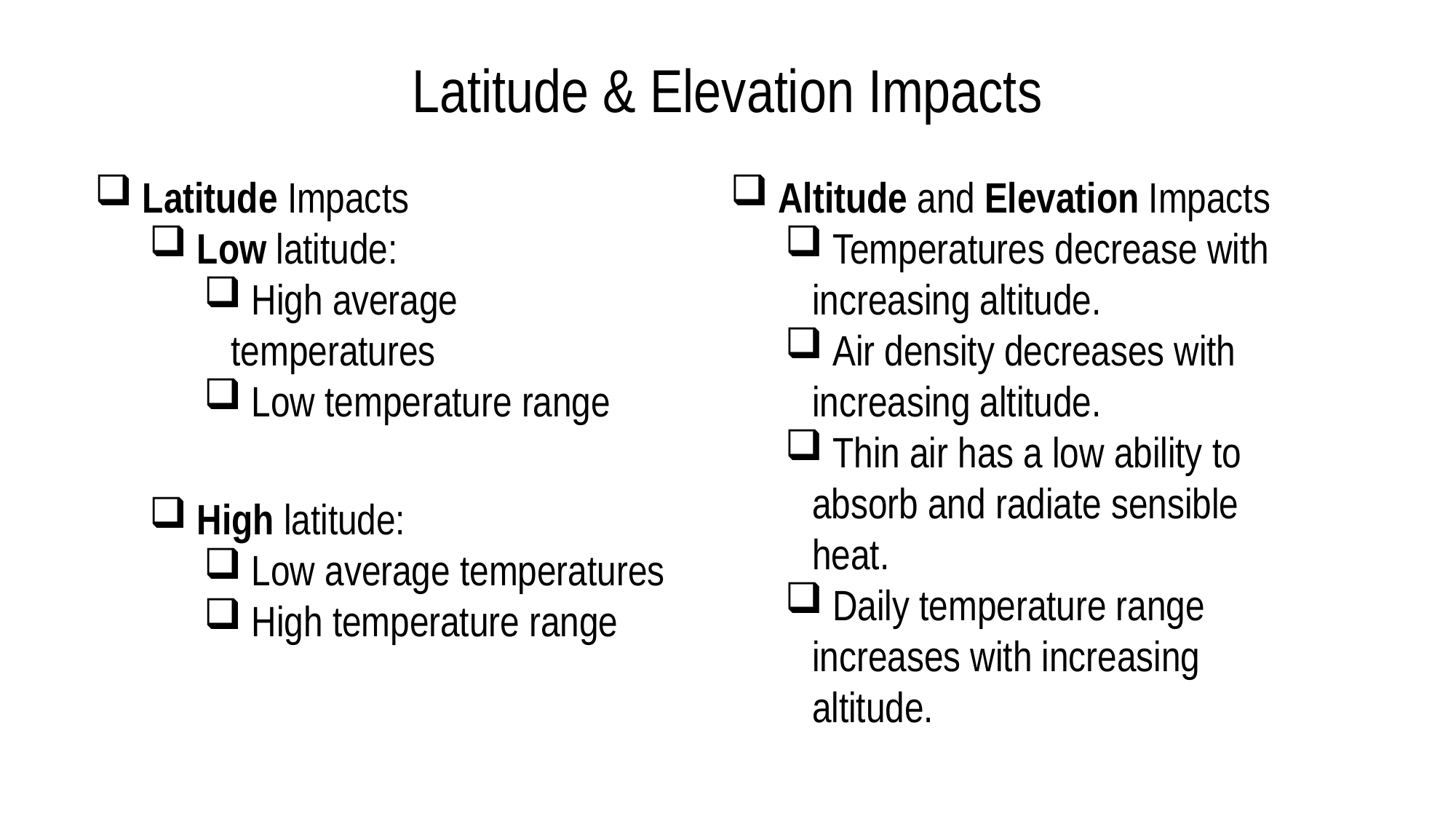

# Latitude & Elevation Impacts
 Altitude and Elevation Impacts
 Temperatures decrease with increasing altitude.
 Air density decreases with increasing altitude.
 Thin air has a low ability to absorb and radiate sensible heat.
 Daily temperature range increases with increasing altitude.
 Latitude Impacts
 Low latitude:
 High average temperatures
 Low temperature range

 High latitude:
 Low average temperatures
 High temperature range